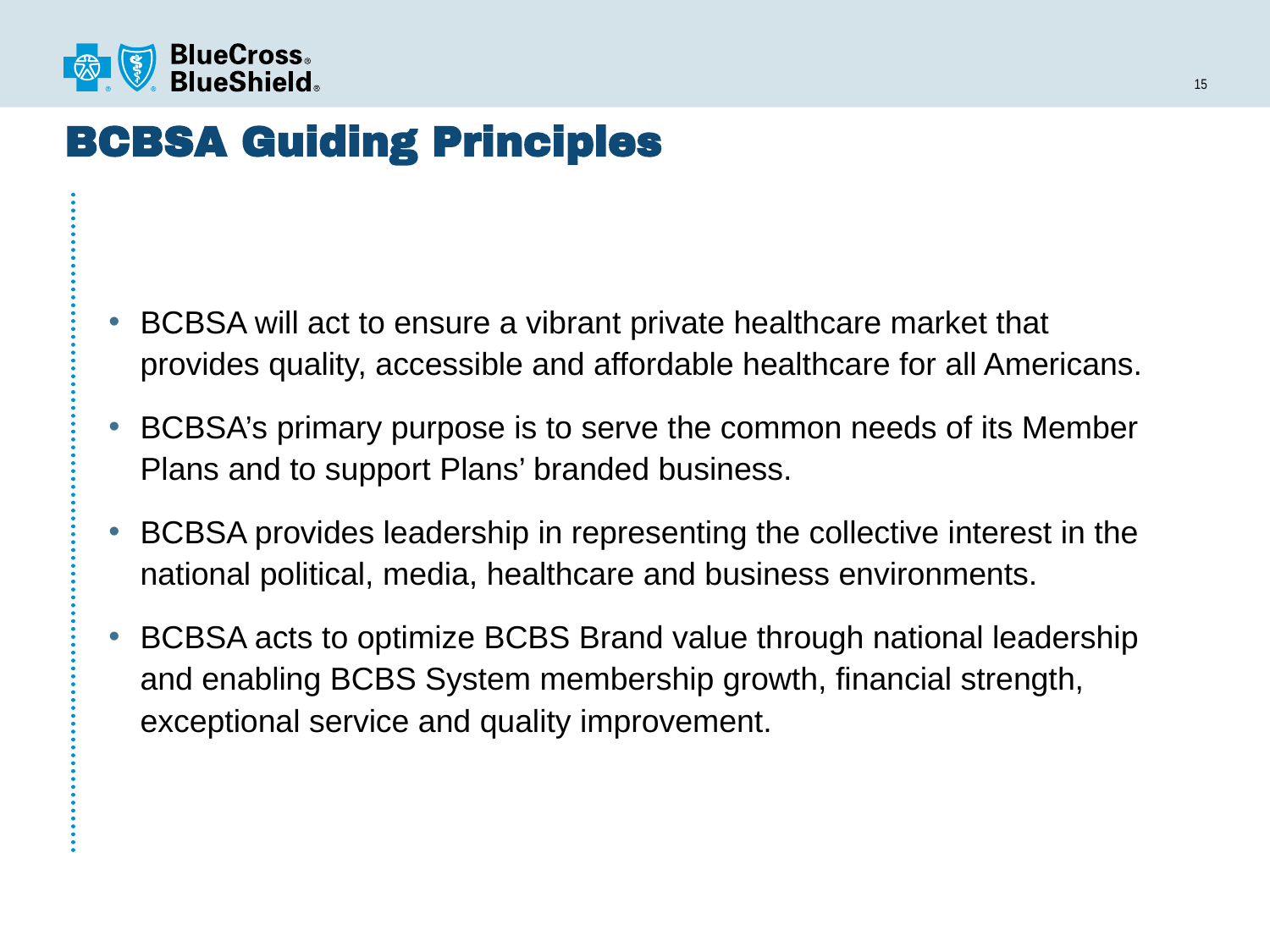

# BCBSA Guiding Principles
BCBSA will act to ensure a vibrant private healthcare market that provides quality, accessible and affordable healthcare for all Americans.
BCBSA’s primary purpose is to serve the common needs of its Member Plans and to support Plans’ branded business.
BCBSA provides leadership in representing the collective interest in the national political, media, healthcare and business environments.
BCBSA acts to optimize BCBS Brand value through national leadership and enabling BCBS System membership growth, financial strength, exceptional service and quality improvement.